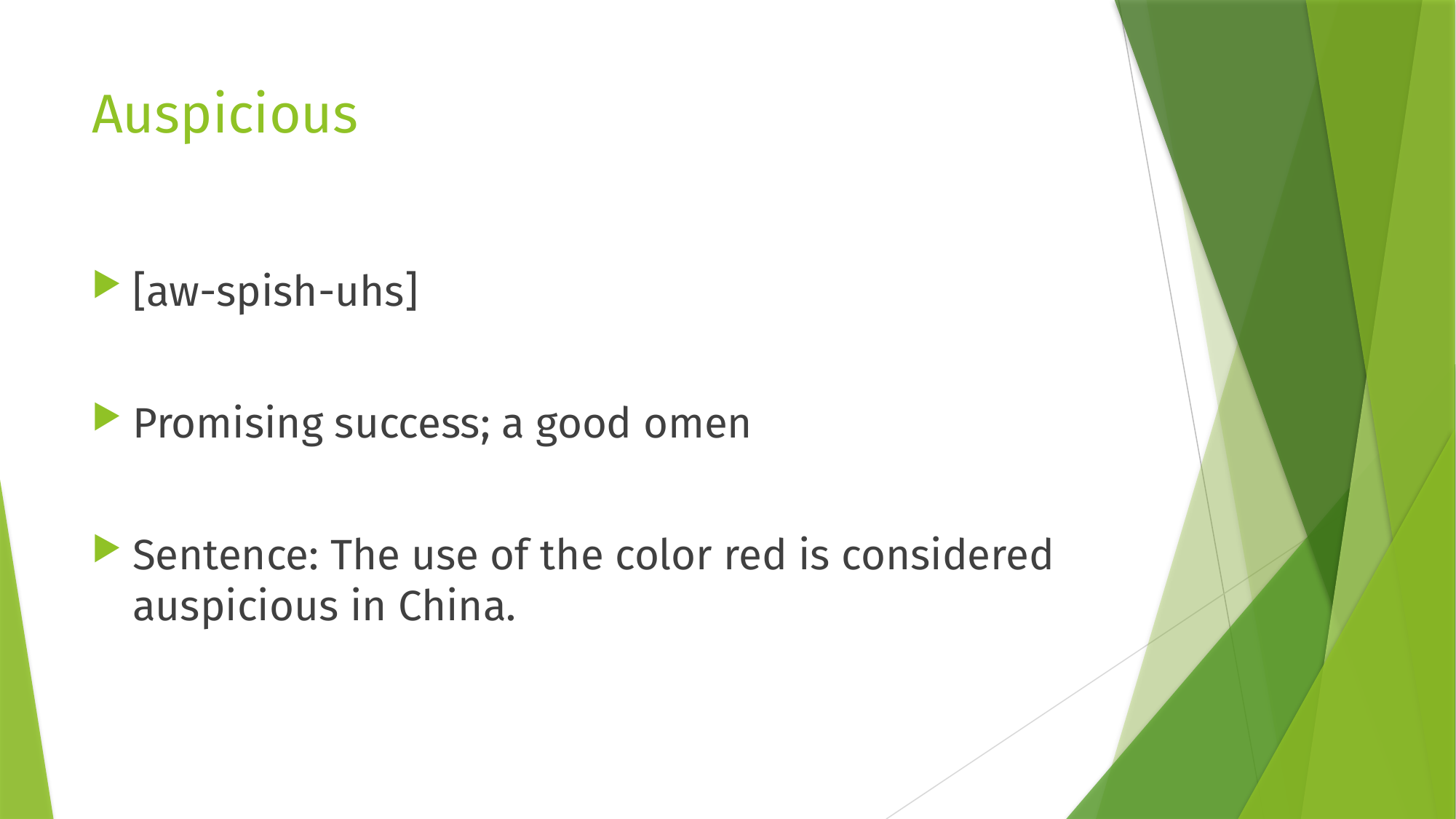

# Auspicious
[aw-spish-uhs]

Promising success; a good omen

Sentence: The use of the color red is considered auspicious in China.